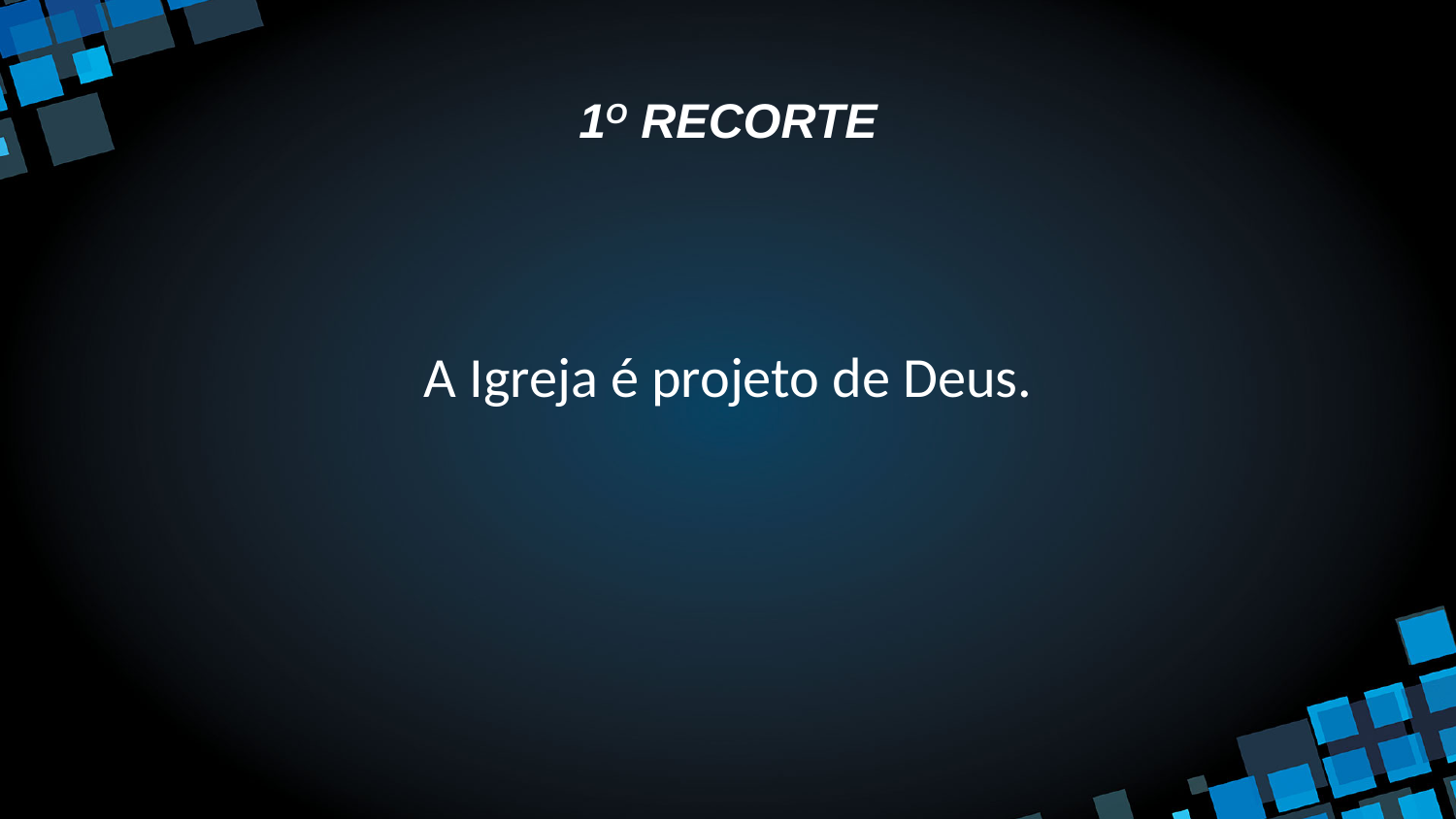

# 1O RECORTE

A Igreja é projeto de Deus.